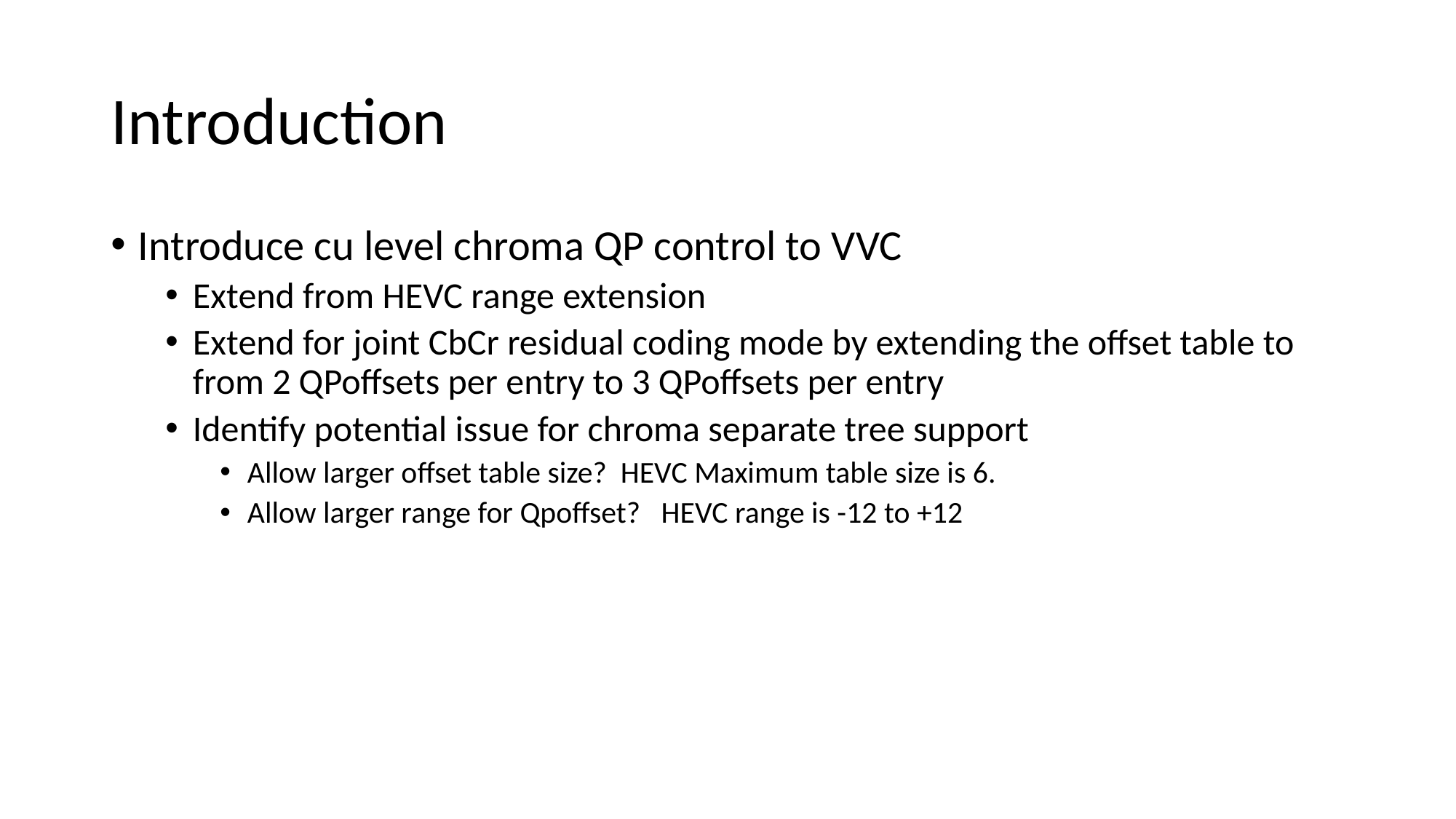

# Introduction
Introduce cu level chroma QP control to VVC
Extend from HEVC range extension
Extend for joint CbCr residual coding mode by extending the offset table to from 2 QPoffsets per entry to 3 QPoffsets per entry
Identify potential issue for chroma separate tree support
Allow larger offset table size?  HEVC Maximum table size is 6.
Allow larger range for Qpoffset?   HEVC range is -12 to +12